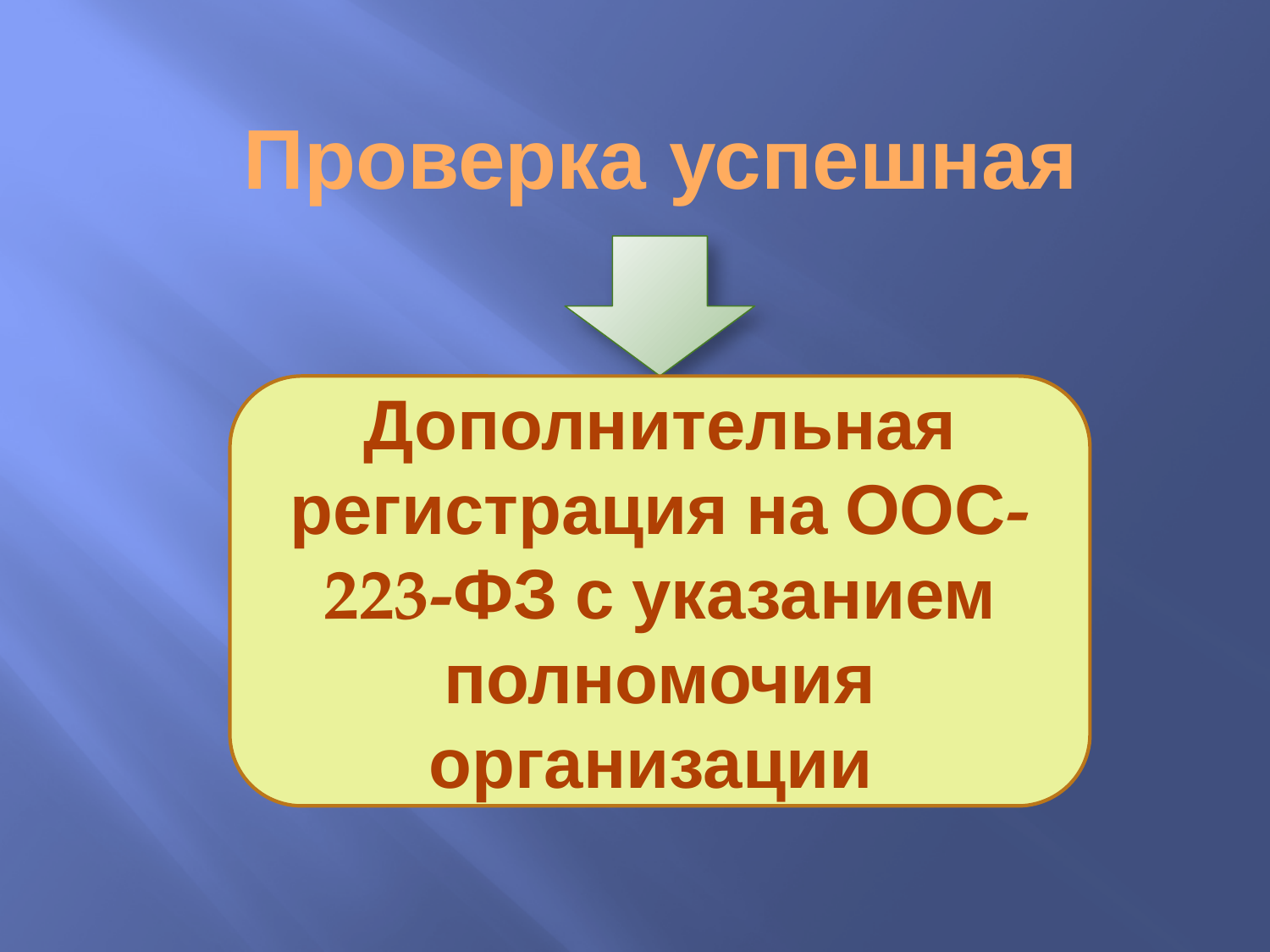

# Проверка успешная

Дополнительная регистрация на ООС-223-ФЗ с указанием полномочия организации